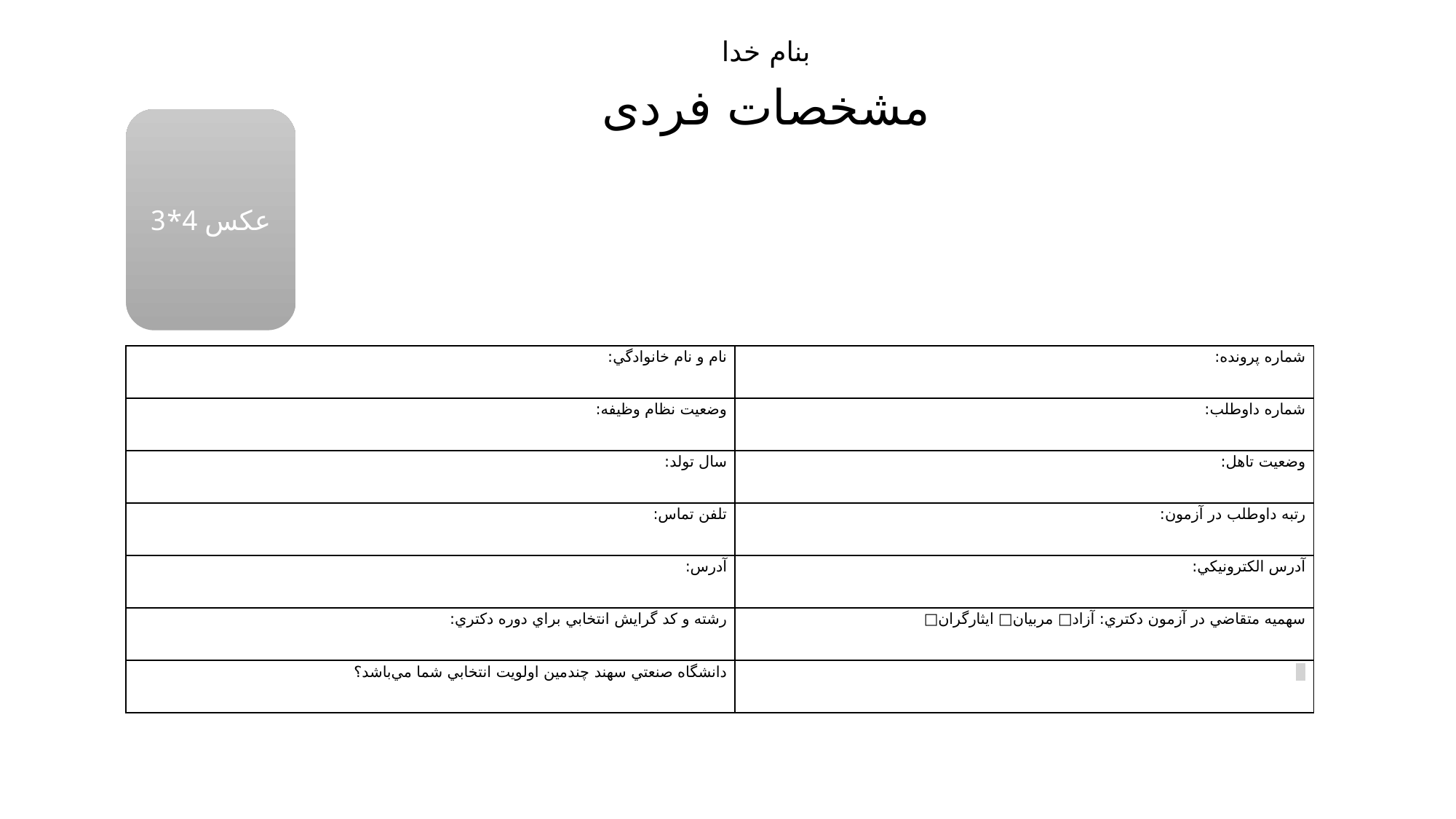

بنام خدا
مشخصات فردی

عکس 4*3
| نام و نام خانوادگي: | شماره پرونده: |
| --- | --- |
| وضعيت نظام وظيفه: | شماره داوطلب: |
| سال تولد: | وضعيت تاهل: |
| تلفن تماس: | رتبه داوطلب در آزمون: |
| آدرس: | آدرس الكترونيكي: |
| رشته و کد گرايش انتخابي براي دوره دكتري: | سهميه متقاضي در آزمون دکتري: آزاد□ مربيان□ ايثارگران□ |
| دانشگاه صنعتي سهند چندمين اولويت انتخابي شما مي‌باشد؟ |  |